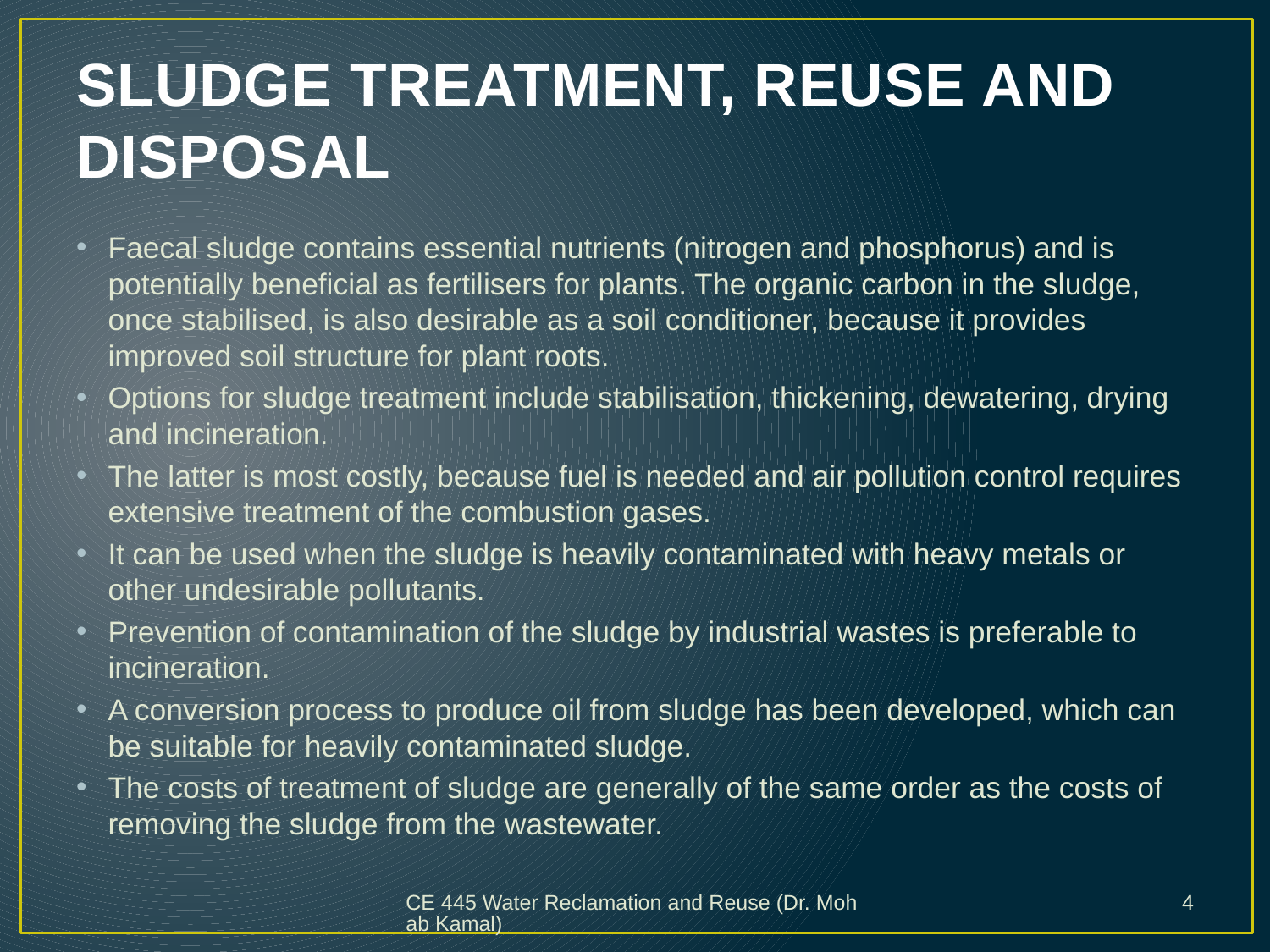

# SLUDGE TREATMENT, REUSE AND DISPOSAL
Faecal sludge contains essential nutrients (nitrogen and phosphorus) and is potentially beneficial as fertilisers for plants. The organic carbon in the sludge, once stabilised, is also desirable as a soil conditioner, because it provides improved soil structure for plant roots.
Options for sludge treatment include stabilisation, thickening, dewatering, drying and incineration.
The latter is most costly, because fuel is needed and air pollution control requires extensive treatment of the combustion gases.
It can be used when the sludge is heavily contaminated with heavy metals or other undesirable pollutants.
Prevention of contamination of the sludge by industrial wastes is preferable to incineration.
A conversion process to produce oil from sludge has been developed, which can be suitable for heavily contaminated sludge.
The costs of treatment of sludge are generally of the same order as the costs of removing the sludge from the wastewater.
CE 445 Water Reclamation and Reuse (Dr. Mohab Kamal)
4